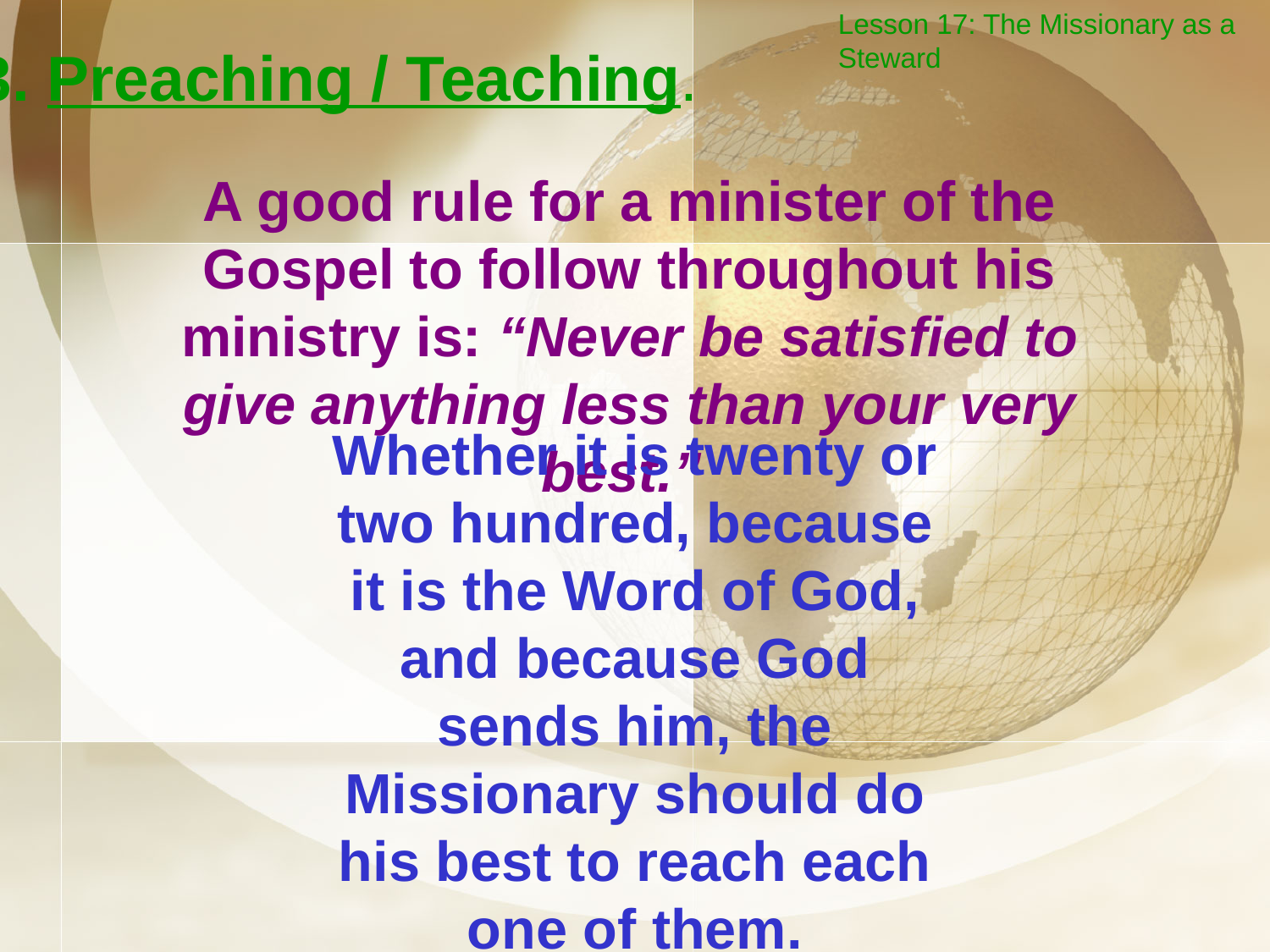

Lesson 17: The Missionary as a Steward
3. Preaching / Teaching.
A good rule for a minister of the Gospel to follow throughout his ministry is: “Never be satisfied to give anything less than your very best.”
Whether it is twenty or two hundred, because it is the Word of God, and because God sends him, the Missionary should do his best to reach each one of them.